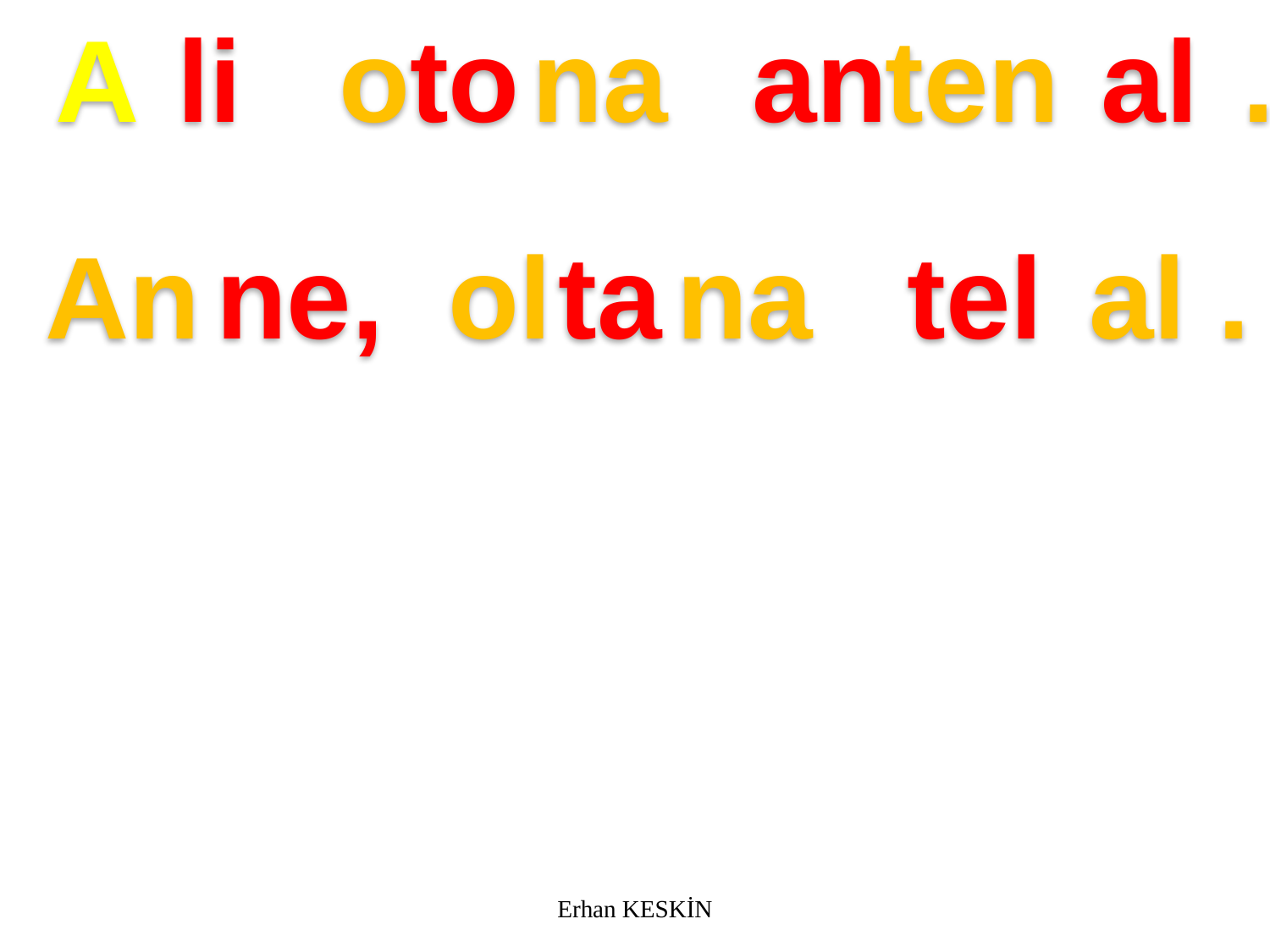

A
li
o
to
na
an
ten
al
.
An
ne,
ol
ta
na
tel
al
.
Erhan KESKİN